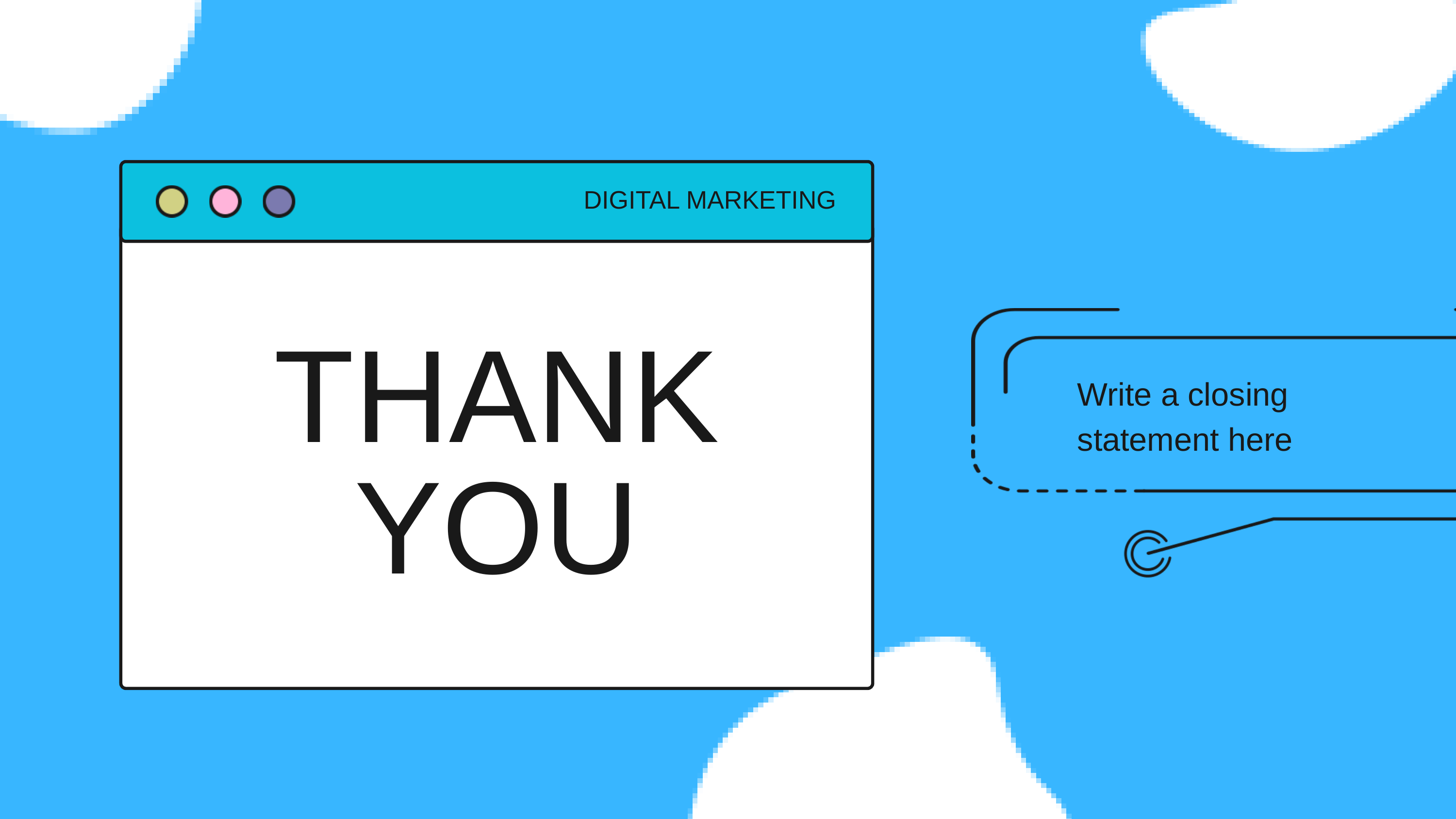

DIGITAL MARKETING

THANK YOU
Write a closing statement here